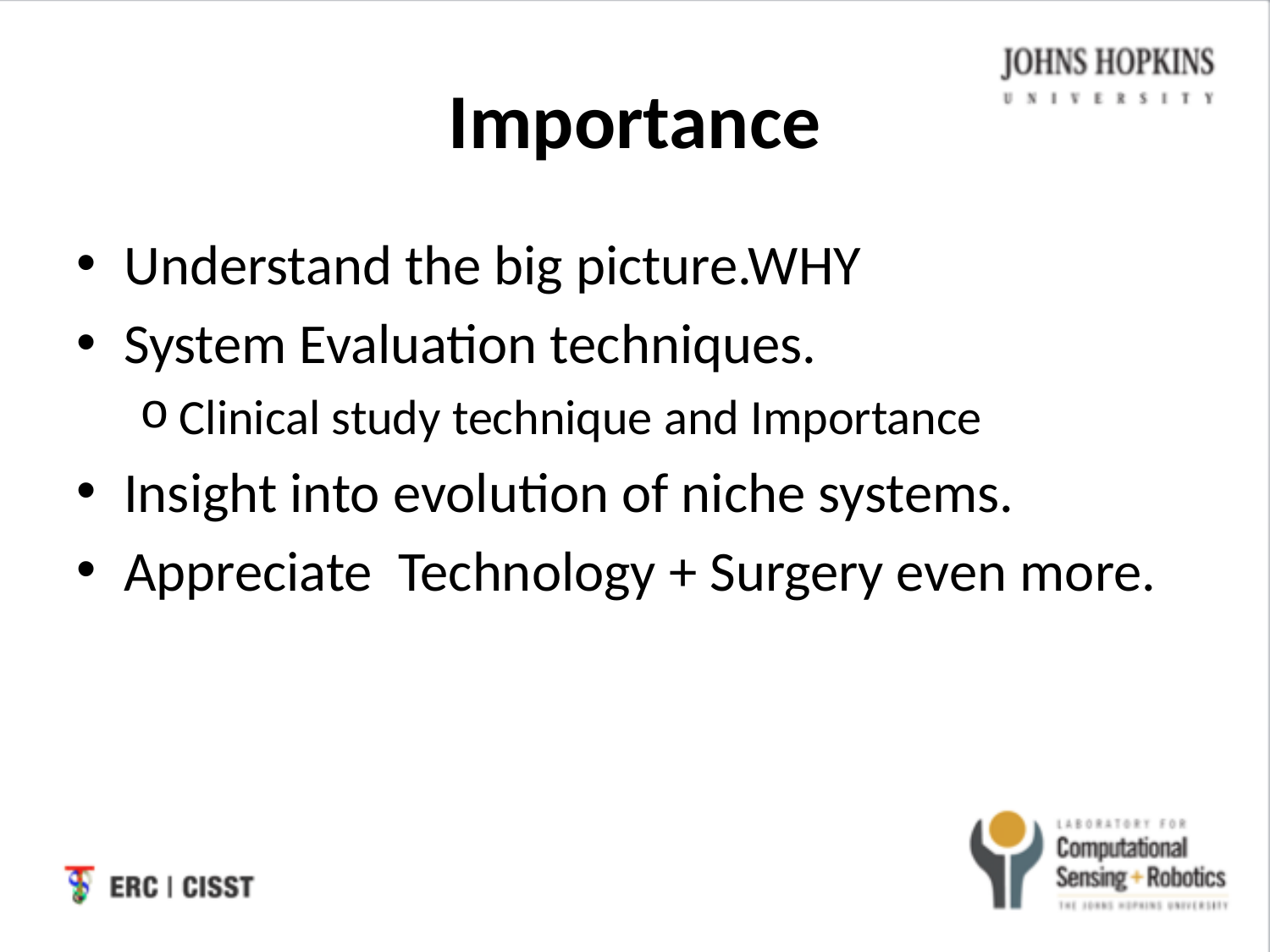

# Importance
Understand the big picture.WHY
System Evaluation techniques.
Clinical study technique and Importance
Insight into evolution of niche systems.
Appreciate  Technology + Surgery even more.